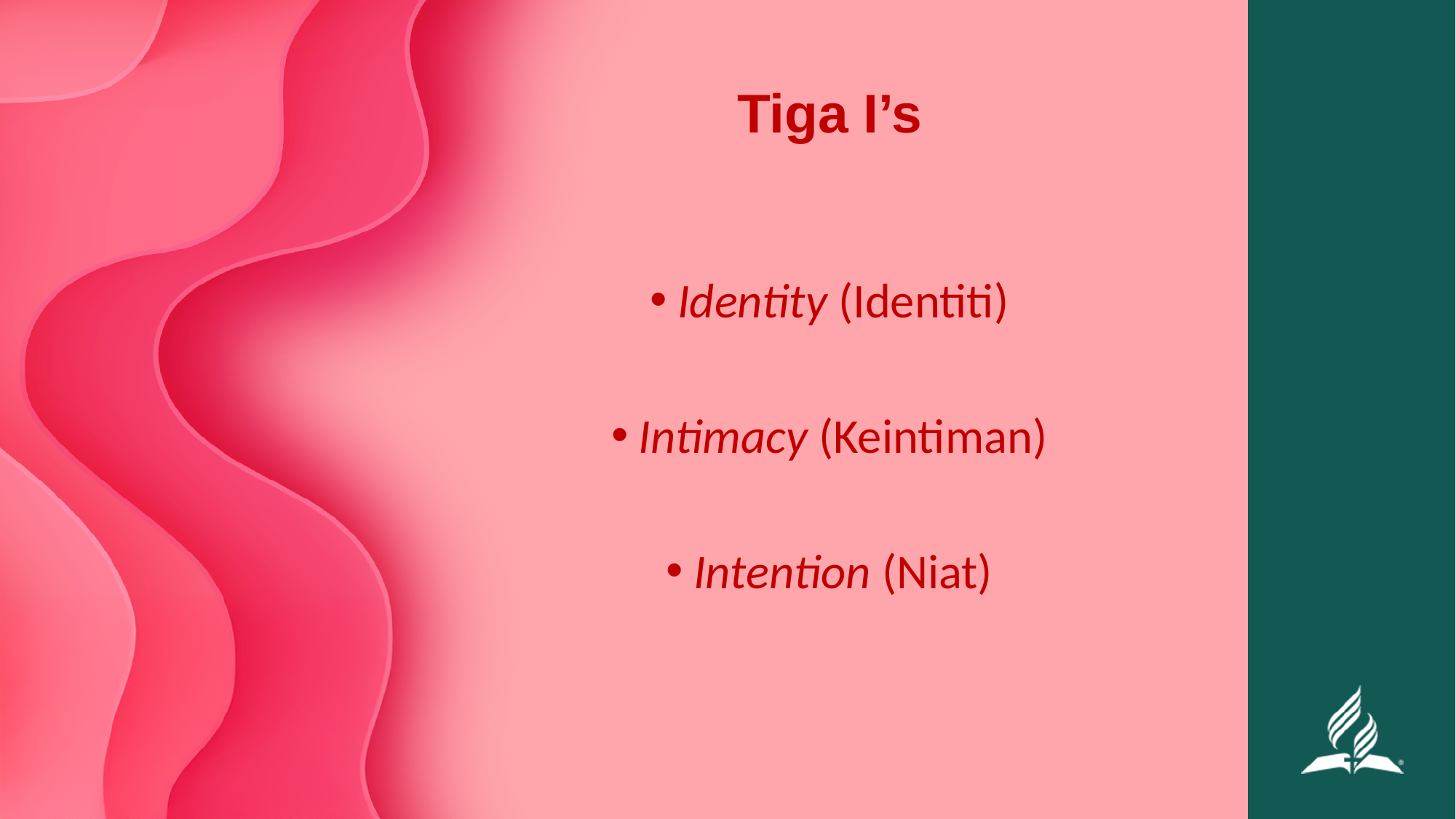

# Tiga I’s
Identity (Identiti)

Intimacy (Keintiman)

Intention (Niat)